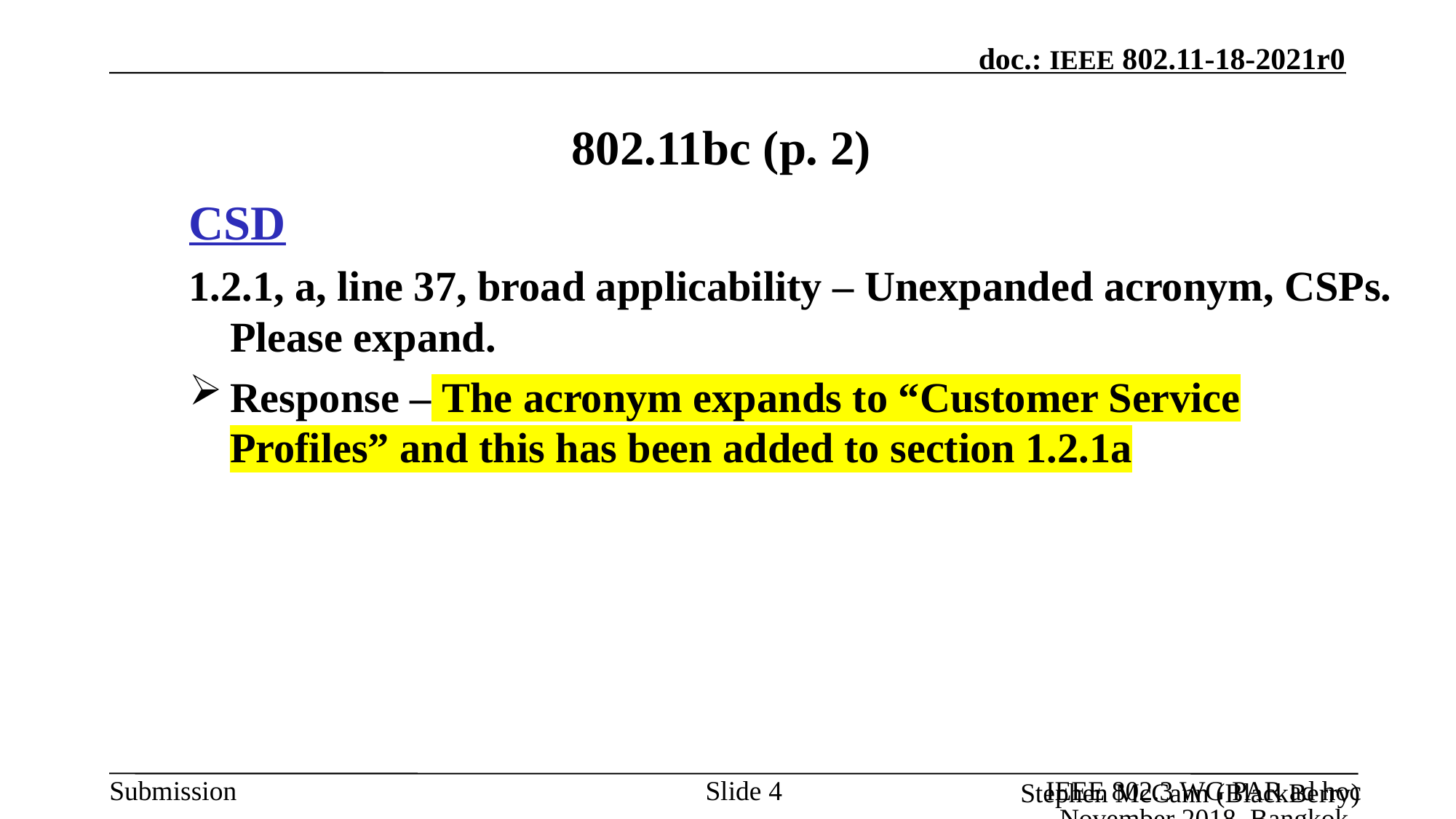

IEEE 802.3 WG PAR ad hoc, November 2018, Bangkok, Thailand
# 802.11bc (p. 2)
CSD
1.2.1, a, line 37, broad applicability – Unexpanded acronym, CSPs.  Please expand.
Response – The acronym expands to “Customer Service Profiles” and this has been added to section 1.2.1a

4
Stephen McCann (BlackBerry)